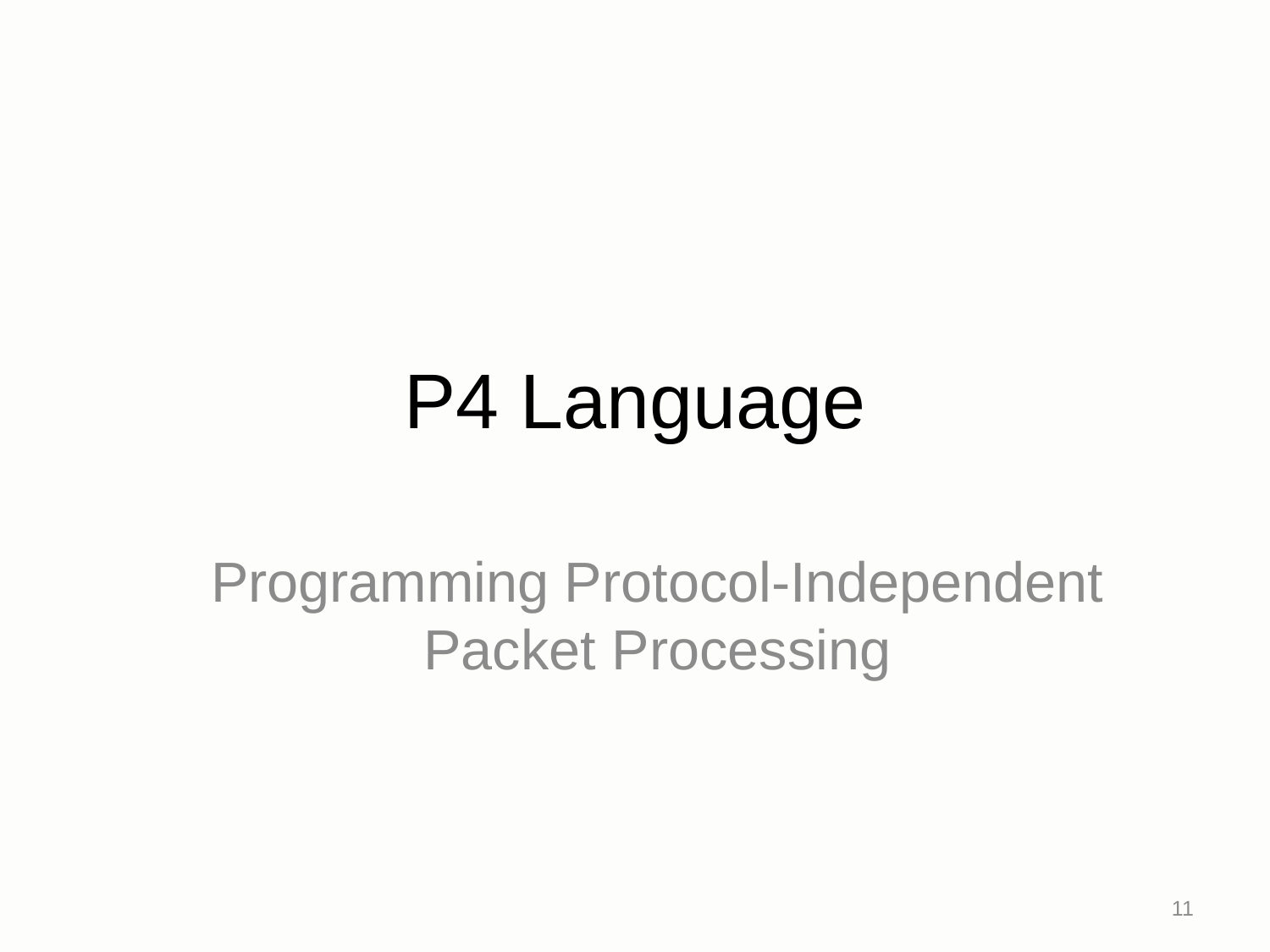

# P4 Language
Programming Protocol-Independent Packet Processing
11